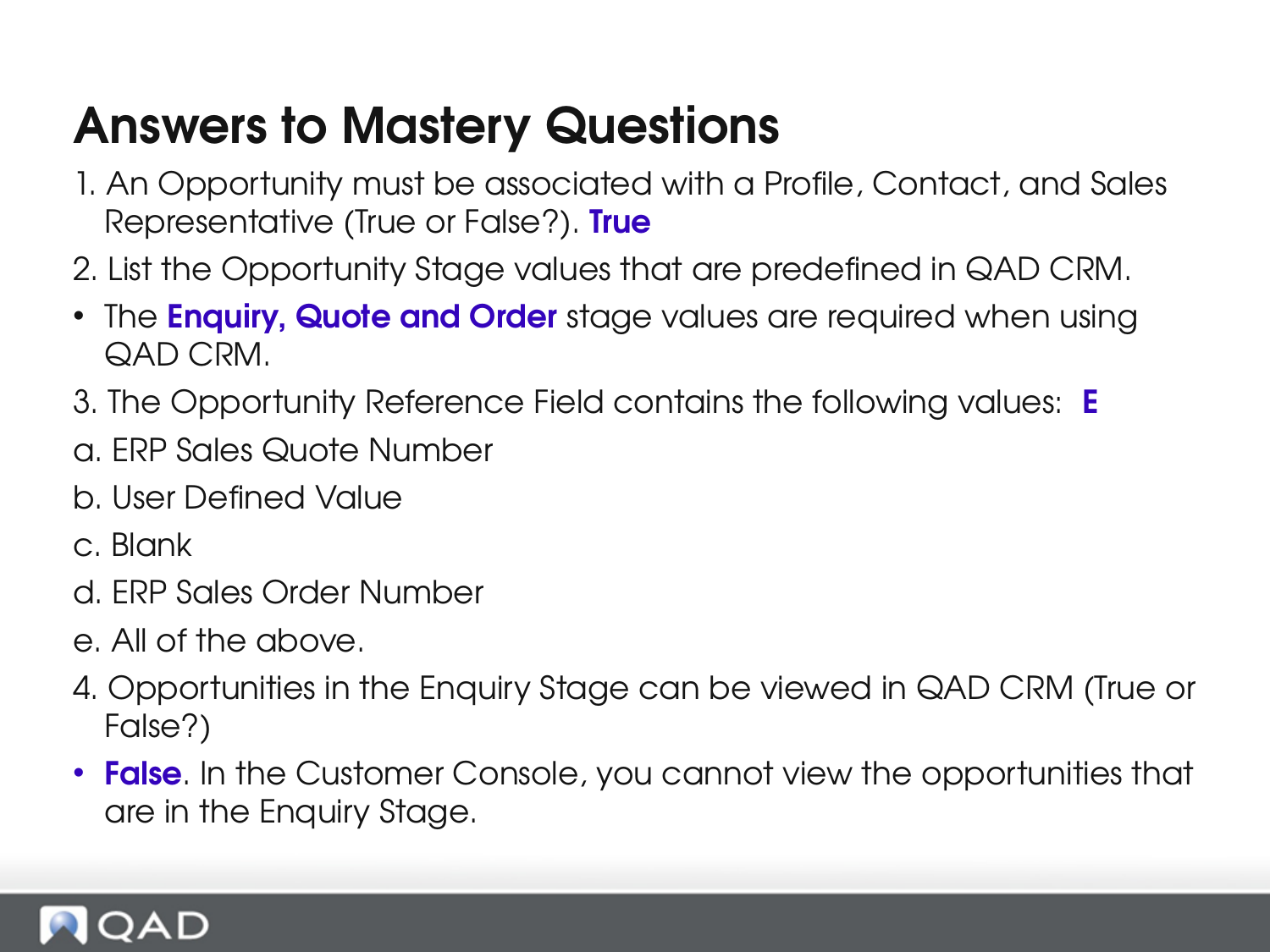

Answers to Mastery Questions
1. An Opportunity must be associated with a Profile, Contact, and Sales Representative (True or False?). True
2. List the Opportunity Stage values that are predefined in QAD CRM.
The Enquiry, Quote and Order stage values are required when using QAD CRM.
3. The Opportunity Reference Field contains the following values:  E
a. ERP Sales Quote Number
b. User Defined Value
c. Blank
d. ERP Sales Order Number
e. All of the above.
4. Opportunities in the Enquiry Stage can be viewed in QAD CRM (True or False?)
False. In the Customer Console, you cannot view the opportunities that are in the Enquiry Stage.